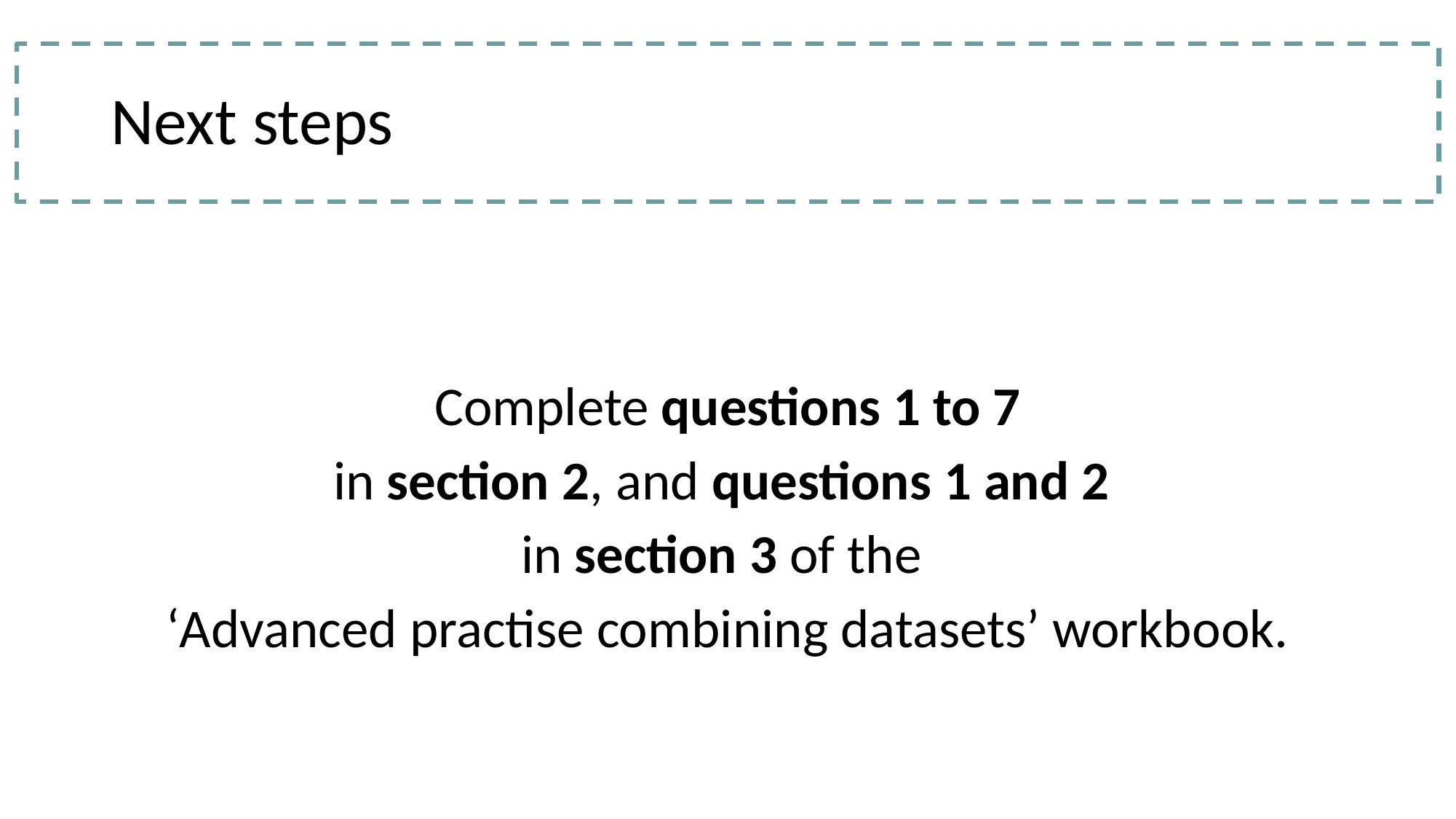

# Next steps

Complete questions 1 to 7
in section 2, and questions 1 and 2
in section 3 of the
‘Advanced practise combining datasets’ workbook.